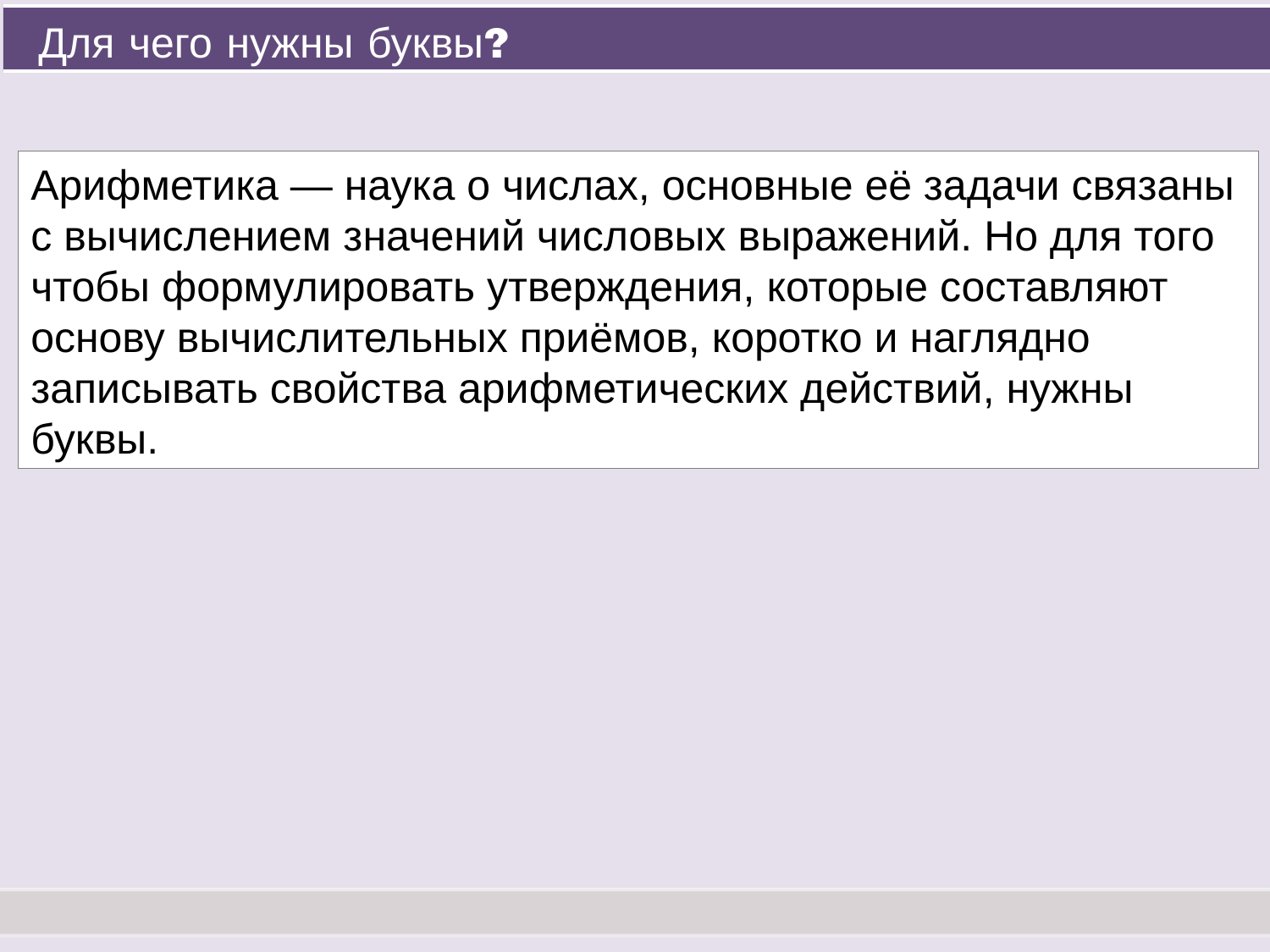

# Для чего нужны буквы?

Арифметика — наука о числах, основные её задачи связаны
с вычислением значений числовых выражений. Но для того чтобы формулировать утверждения, которые составляют основу вычислительных приёмов, коротко и наглядно записывать свойства арифметических действий, нужны буквы.